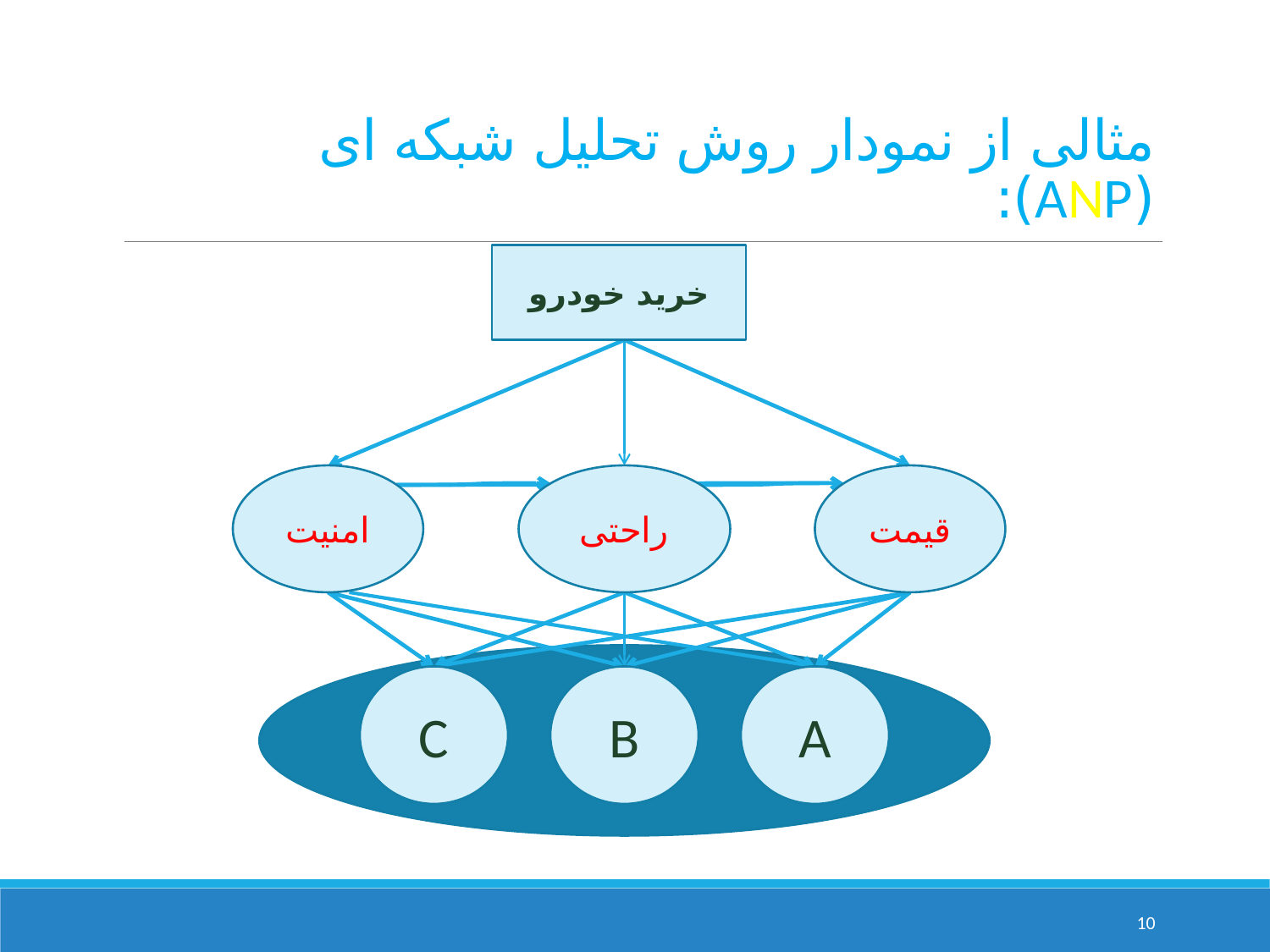

# مثالی از نمودار روش تحلیل شبکه ای (ANP):
خرید خودرو
امنیت
راحتی
قیمت
C
B
A

10